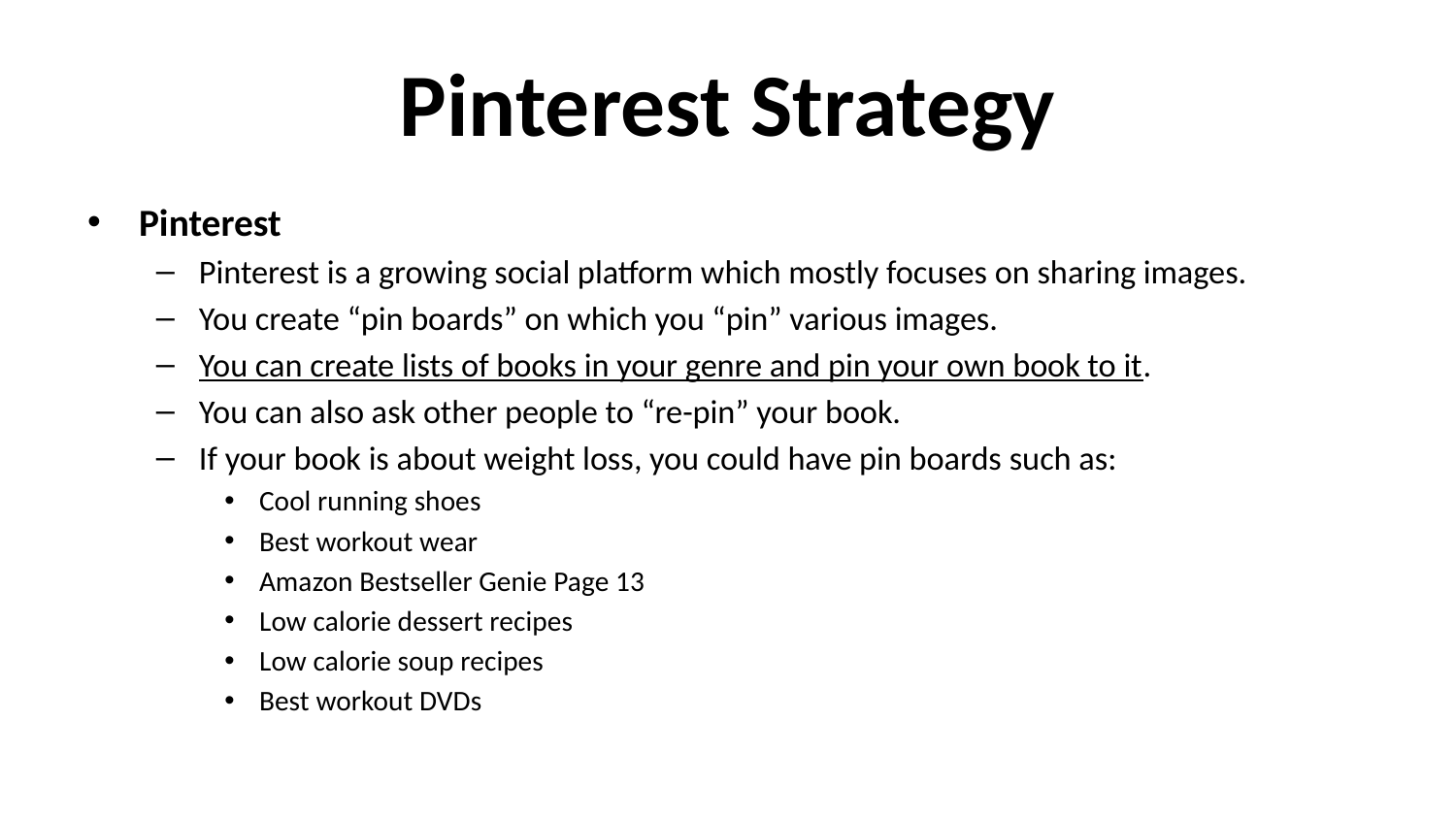

# Pinterest Strategy
Pinterest
Pinterest is a growing social platform which mostly focuses on sharing images.
You create “pin boards” on which you “pin” various images.
You can create lists of books in your genre and pin your own book to it.
You can also ask other people to “re-pin” your book.
If your book is about weight loss, you could have pin boards such as:
Cool running shoes
Best workout wear
Amazon Bestseller Genie Page 13
Low calorie dessert recipes
Low calorie soup recipes
Best workout DVDs